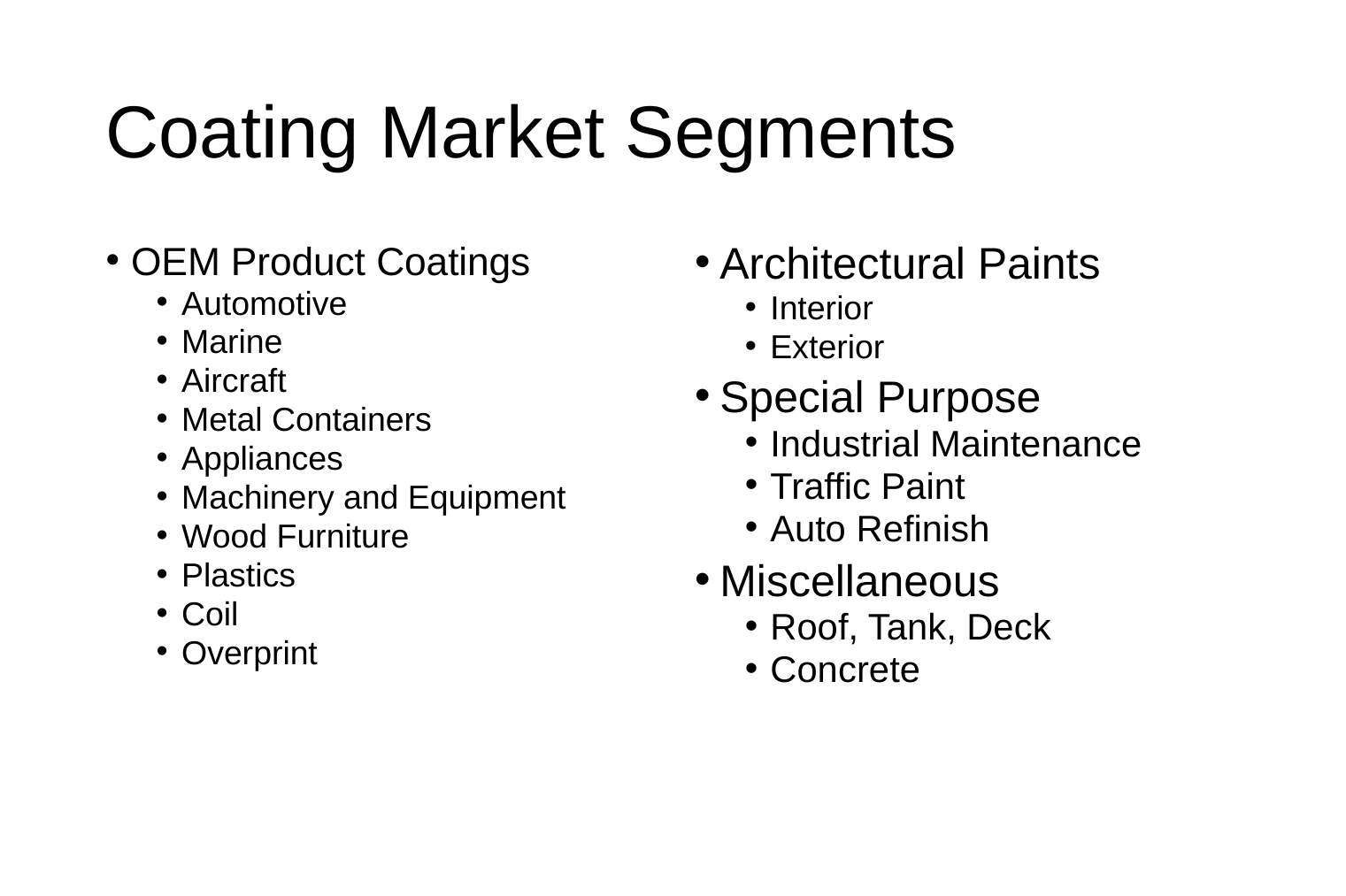

# Coating Market Segments
OEM Product Coatings
Automotive
Marine
Aircraft
Metal Containers
Appliances
Machinery and Equipment
Wood Furniture
Plastics
Coil
Overprint
Architectural Paints
Interior
Exterior
Special Purpose
Industrial Maintenance
Traffic Paint
Auto Refinish
Miscellaneous
Roof, Tank, Deck
Concrete